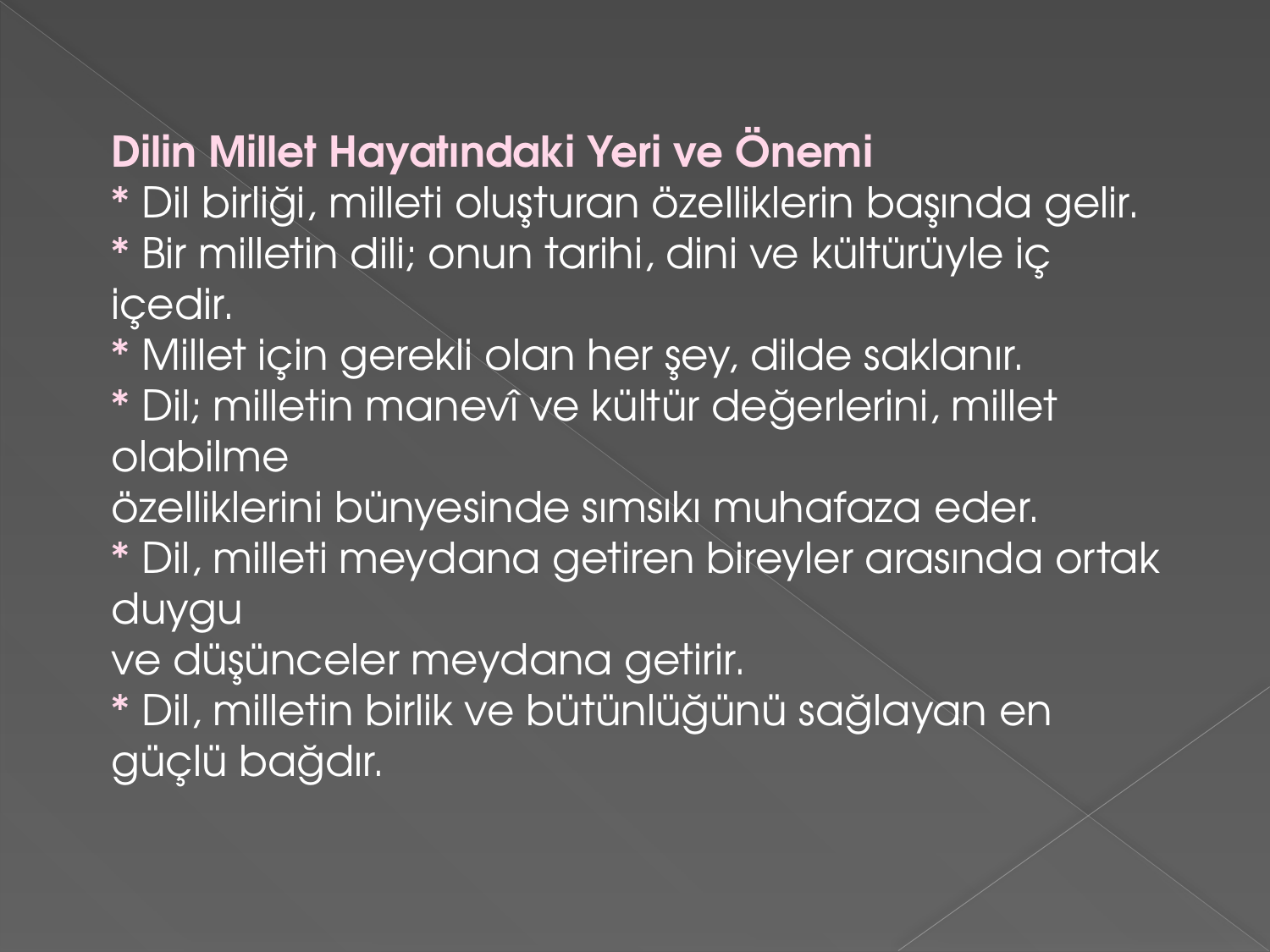

Dilin Millet Hayatındaki Yeri ve Önemi
* Dil birliği, milleti oluşturan özelliklerin başında gelir.
* Bir milletin dili; onun tarihi, dini ve kültürüyle iç içedir.
* Millet için gerekli olan her şey, dilde saklanır.
* Dil; milletin manevî ve kültür değerlerini, millet olabilme
özelliklerini bünyesinde sımsıkı muhafaza eder.
* Dil, milleti meydana getiren bireyler arasında ortak duygu
ve düşünceler meydana getirir.
* Dil, milletin birlik ve bütünlüğünü sağlayan en güçlü bağdır.